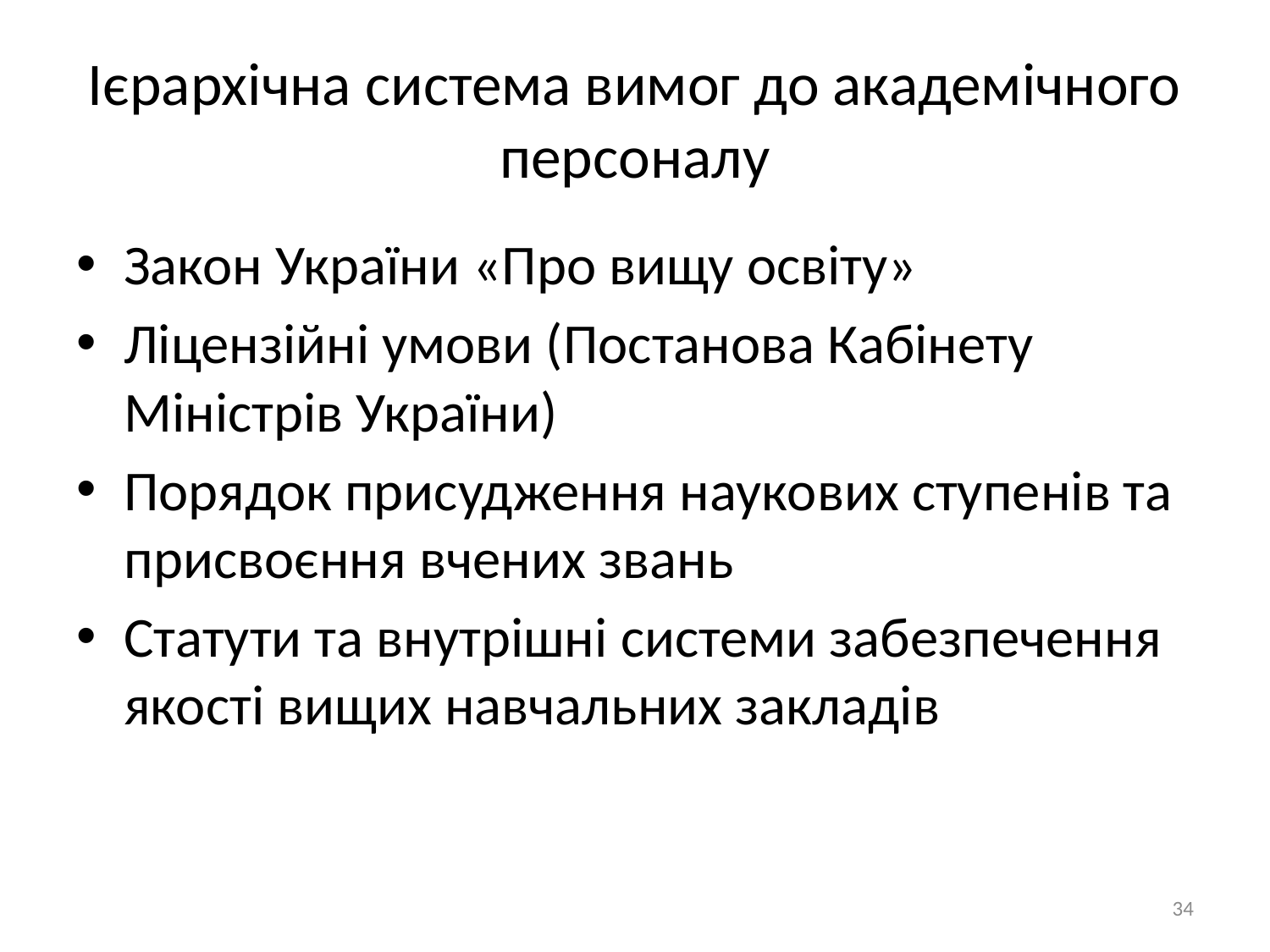

# Ієрархічна система вимог до академічного персоналу
Закон України «Про вищу освіту»
Ліцензійні умови (Постанова Кабінету Міністрів України)
Порядок присудження наукових ступенів та присвоєння вчених звань
Статути та внутрішні системи забезпечення якості вищих навчальних закладів
34